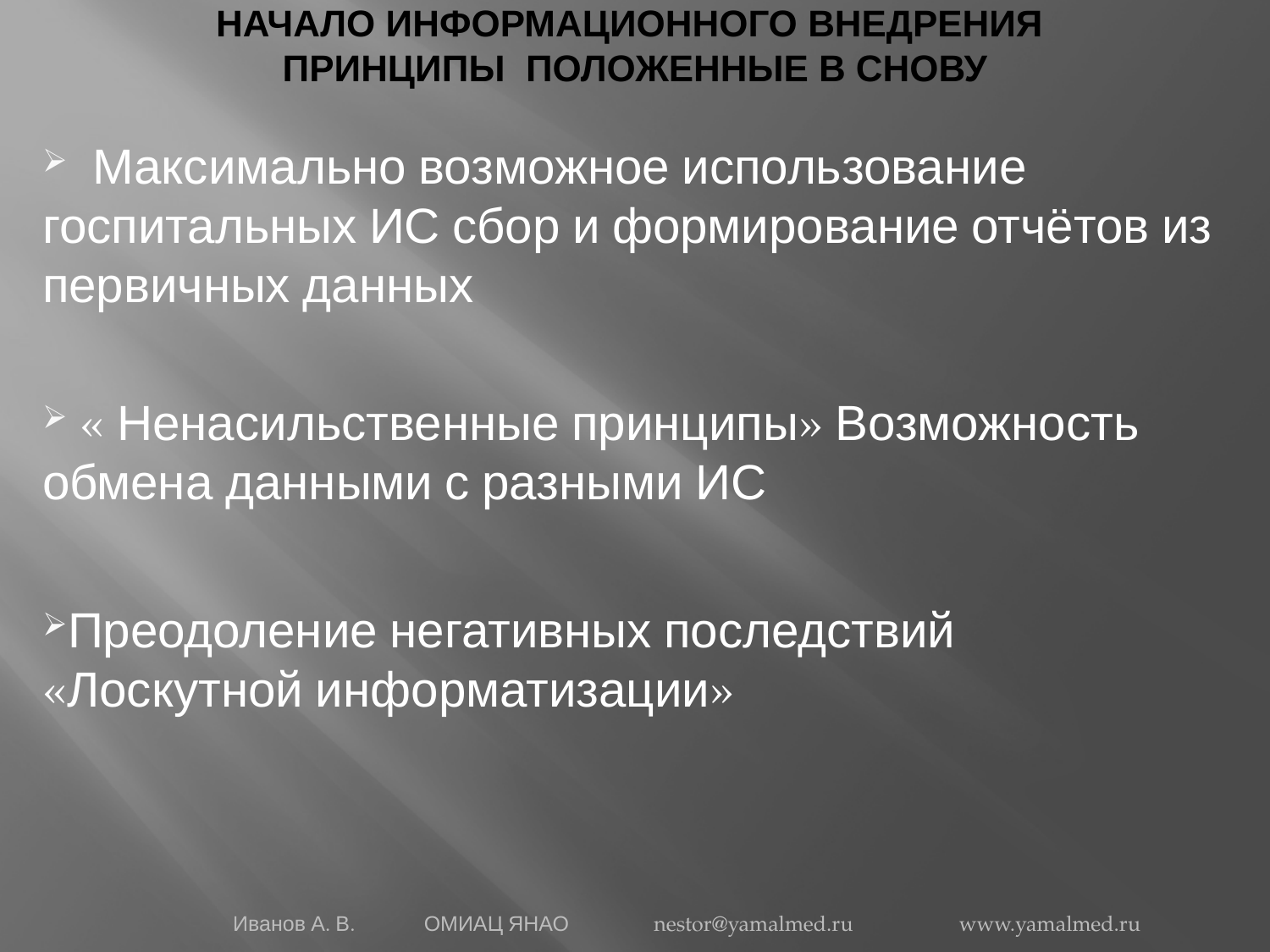

# Начало информационного внедрения Принципы  положенные в снову
  Максимально возможное использование  госпитальных ИС сбор и формирование отчётов из первичных данных

 « Ненасильственные принципы» Возможность обмена данными с разными ИС

Преодоление негативных последствий «Лоскутной информатизации»

Иванов А. В.             ОМИАЦ ЯНАО                nestor@yamalmed.ru                    www.yamalmed.ru